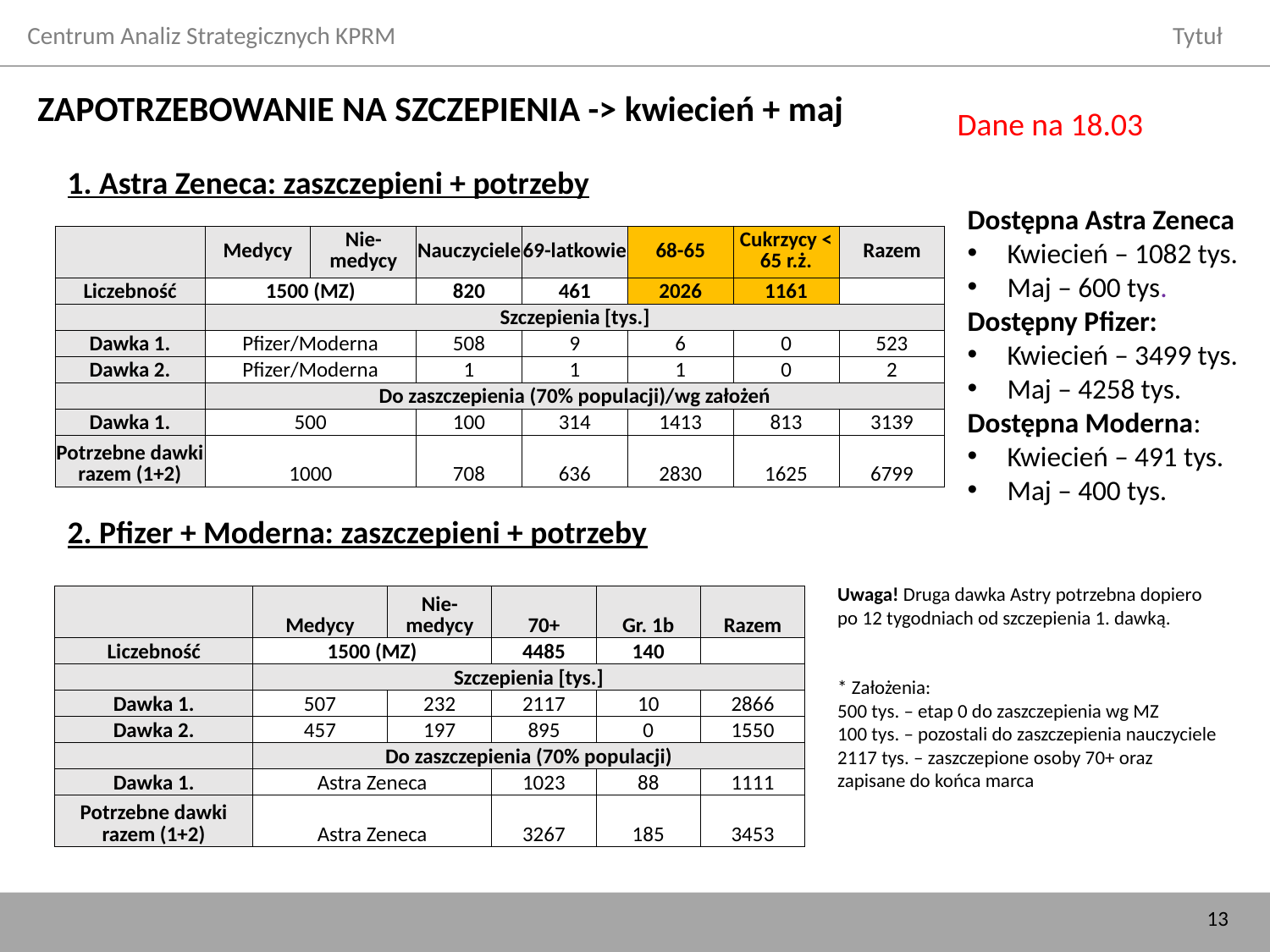

# ZAPOTRZEBOWANIE NA SZCZEPIENIA -> kwiecień + maj
Dane na 18.03
1. Astra Zeneca: zaszczepieni + potrzeby
Dostępna Astra Zeneca
Kwiecień – 1082 tys.
Maj – 600 tys.
Dostępny Pfizer:
Kwiecień – 3499 tys.
Maj – 4258 tys.
Dostępna Moderna:
Kwiecień – 491 tys.
Maj – 400 tys.
|  | Medycy | Nie-medycy | Nauczyciele | 69-latkowie | 68-65 | Cukrzycy < 65 r.ż. | Razem |
| --- | --- | --- | --- | --- | --- | --- | --- |
| Liczebność | 1500 (MZ) |  | 820 | 461 | 2026 | 1161 |  |
|  | Szczepienia [tys.] |  |  |  |  |  |  |
| Dawka 1. | Pfizer/Moderna |  | 508 | 9 | 6 | 0 | 523 |
| Dawka 2. | Pfizer/Moderna |  | 1 | 1 | 1 | 0 | 2 |
|  | Do zaszczepienia (70% populacji)/wg założeń |  |  |  |  |  |  |
| Dawka 1. | 500 |  | 100 | 314 | 1413 | 813 | 3139 |
| Potrzebne dawki razem (1+2) | 1000 |  | 708 | 636 | 2830 | 1625 | 6799 |
2. Pfizer + Moderna: zaszczepieni + potrzeby
Uwaga! Druga dawka Astry potrzebna dopiero po 12 tygodniach od szczepienia 1. dawką.

* Założenia:
500 tys. – etap 0 do zaszczepienia wg MZ
100 tys. – pozostali do zaszczepienia nauczyciele
2117 tys. – zaszczepione osoby 70+ oraz zapisane do końca marca

|  | Medycy | Nie-medycy | 70+ | Gr. 1b | Razem |
| --- | --- | --- | --- | --- | --- |
| Liczebność | 1500 (MZ) |  | 4485 | 140 |  |
|  | Szczepienia [tys.] |  |  |  |  |
| Dawka 1. | 507 | 232 | 2117 | 10 | 2866 |
| Dawka 2. | 457 | 197 | 895 | 0 | 1550 |
|  | Do zaszczepienia (70% populacji) |  |  |  |  |
| Dawka 1. | Astra Zeneca |  | 1023 | 88 | 1111 |
| Potrzebne dawki razem (1+2) | Astra Zeneca |  | 3267 | 185 | 3453 |
19 marca 2021
13